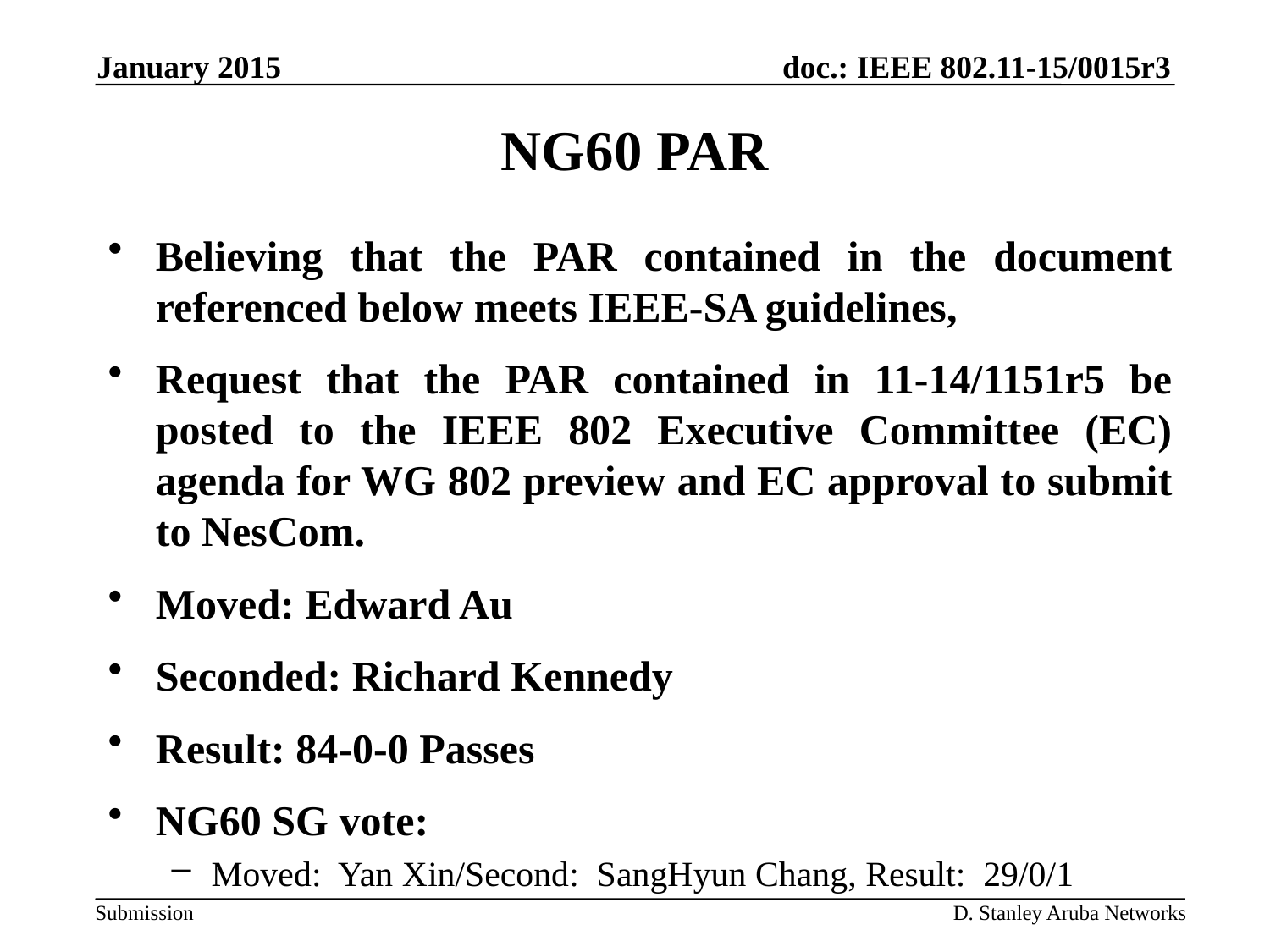

January 2015
NG60 PAR
Believing that the PAR contained in the document referenced below meets IEEE-SA guidelines,
Request that the PAR contained in 11-14/1151r5 be posted to the IEEE 802 Executive Committee (EC) agenda for WG 802 preview and EC approval to submit to NesCom.
Moved: Edward Au
Seconded: Richard Kennedy
Result: 84-0-0 Passes
NG60 SG vote:
Moved:  Yan Xin/Second:  SangHyun Chang, Result:  29/0/1

D. Stanley Aruba Networks